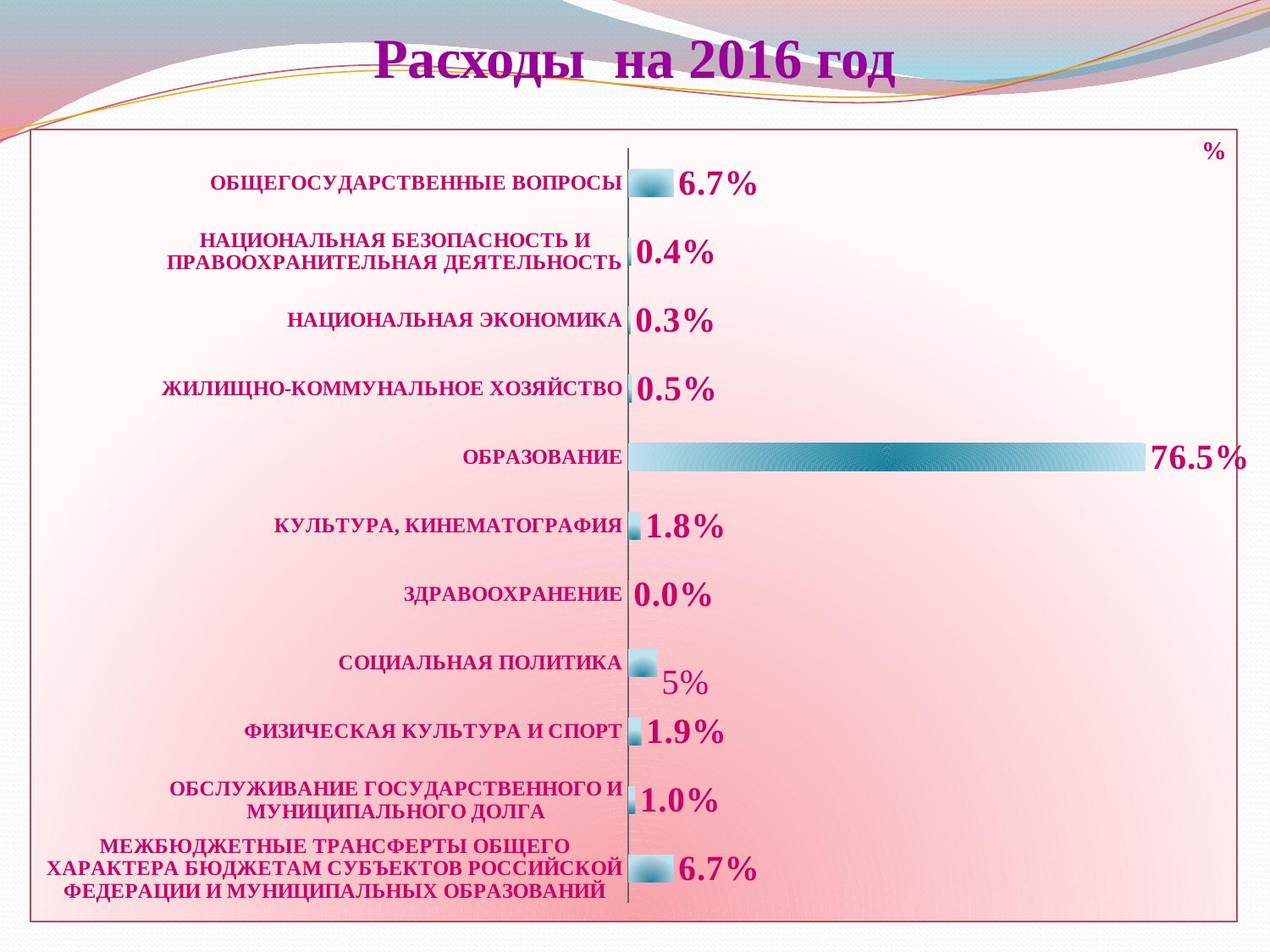

# Расходы  на 2016 год

### Chart:

| Category | % |
|---|---|
| МЕЖБЮДЖЕТНЫЕ ТРАНСФЕРТЫ ОБЩЕГО ХАРАКТЕРА БЮДЖЕТАМ СУБЪЕКТОВ РОССИЙСКОЙ ФЕДЕРАЦИИ И МУНИЦИПАЛЬНЫХ ОБРАЗОВАНИЙ | 0.067 |
| ОБСЛУЖИВАНИЕ ГОСУДАРСТВЕННОГО И МУНИЦИПАЛЬНОГО ДОЛГА | 0.010000000000000005 |
| ФИЗИЧЕСКАЯ КУЛЬТУРА И СПОРТ | 0.019000000000000013 |
| СОЦИАЛЬНАЯ ПОЛИТИКА | 0.04200000000000002 |
| ЗДРАВООХРАНЕНИЕ | 0.00040000000000000034 |
| КУЛЬТУРА, КИНЕМАТОГРАФИЯ | 0.018 |
| ОБРАЗОВАНИЕ | 0.7650000000000005 |
| ЖИЛИЩНО-КОММУНАЛЬНОЕ ХОЗЯЙСТВО | 0.005000000000000004 |
| НАЦИОНАЛЬНАЯ ЭКОНОМИКА | 0.003000000000000002 |
| НАЦИОНАЛЬНАЯ БЕЗОПАСНОСТЬ И ПРАВООХРАНИТЕЛЬНАЯ ДЕЯТЕЛЬНОСТЬ | 0.0040000000000000036 |
| ОБЩЕГОСУДАРСТВЕННЫЕ ВОПРОСЫ | 0.067 |